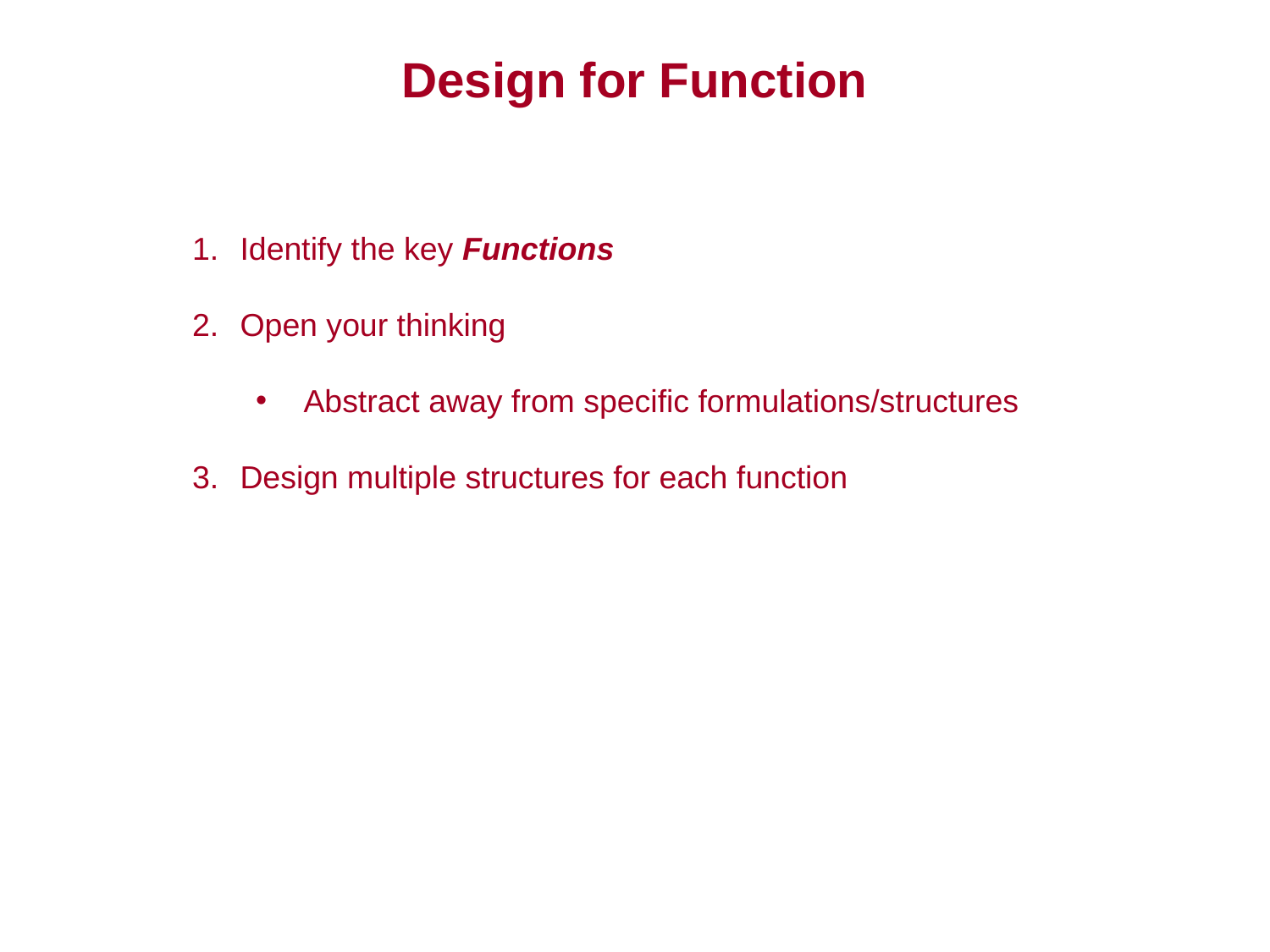

Design for Function
Identify the key Functions

Open your thinking

Abstract away from specific formulations/structures

Design multiple structures for each function